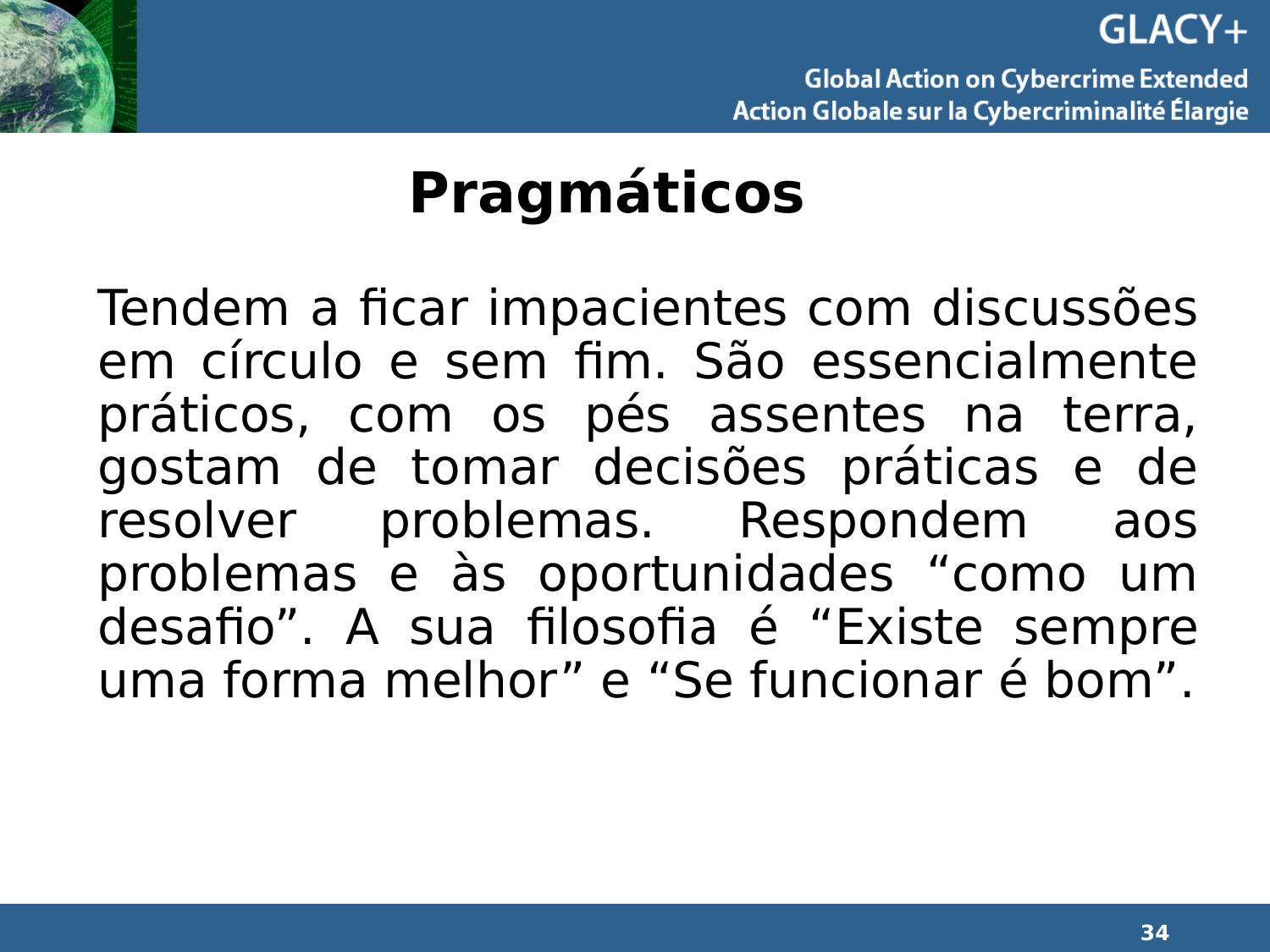

# Pragmáticos
Tendem a ficar impacientes com discussões em círculo e sem fim. São essencialmente práticos, com os pés assentes na terra, gostam de tomar decisões práticas e de resolver problemas. Respondem aos problemas e às oportunidades “como um desafio”. A sua filosofia é “Existe sempre uma forma melhor” e “Se funcionar é bom”.
34